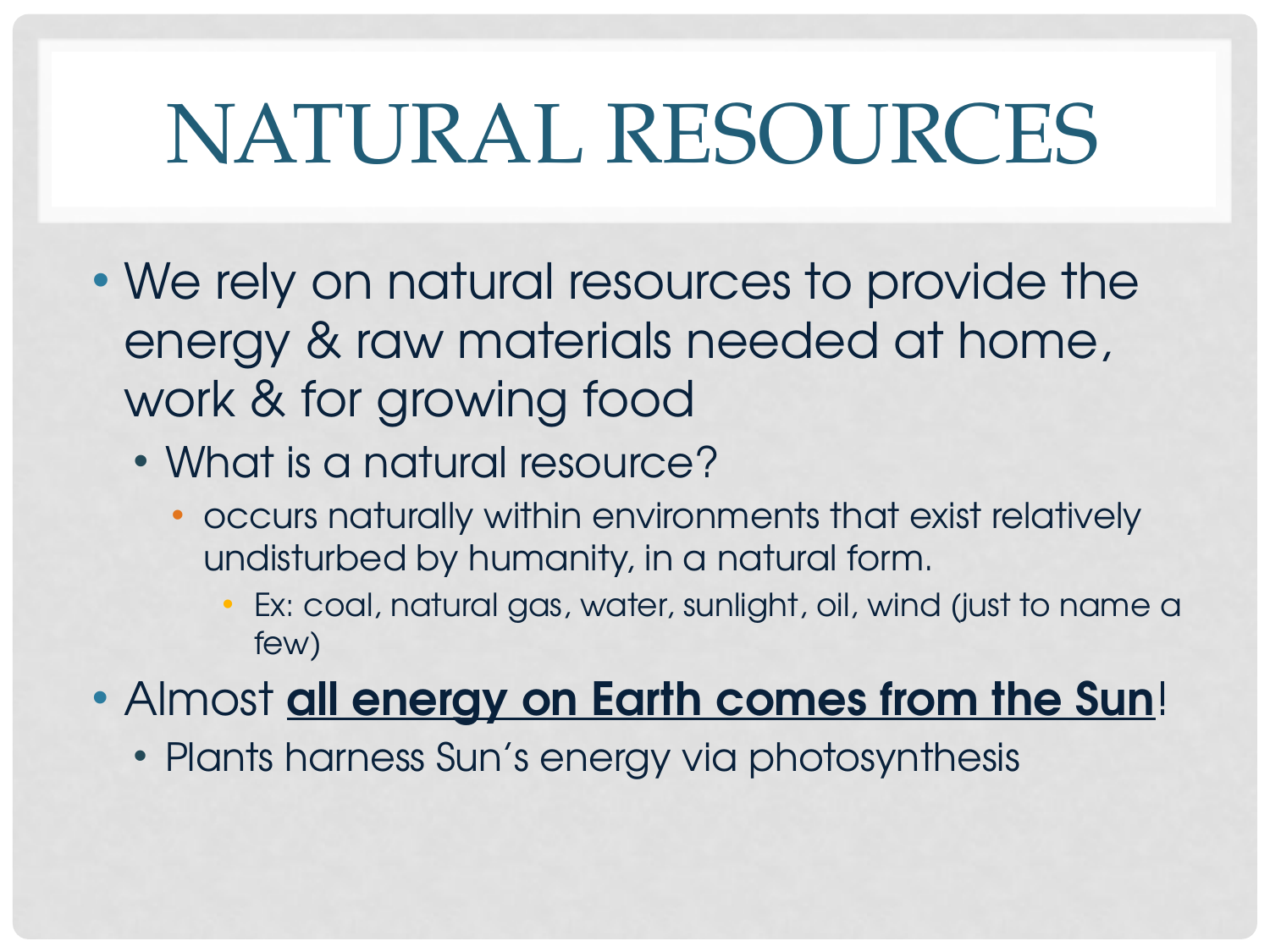

# Natural Resources
We rely on natural resources to provide the energy & raw materials needed at home, work & for growing food
What is a natural resource?
occurs naturally within environments that exist relatively undisturbed by humanity, in a natural form.
Ex: coal, natural gas, water, sunlight, oil, wind (just to name a few)
Almost all energy on Earth comes from the Sun!
Plants harness Sun’s energy via photosynthesis